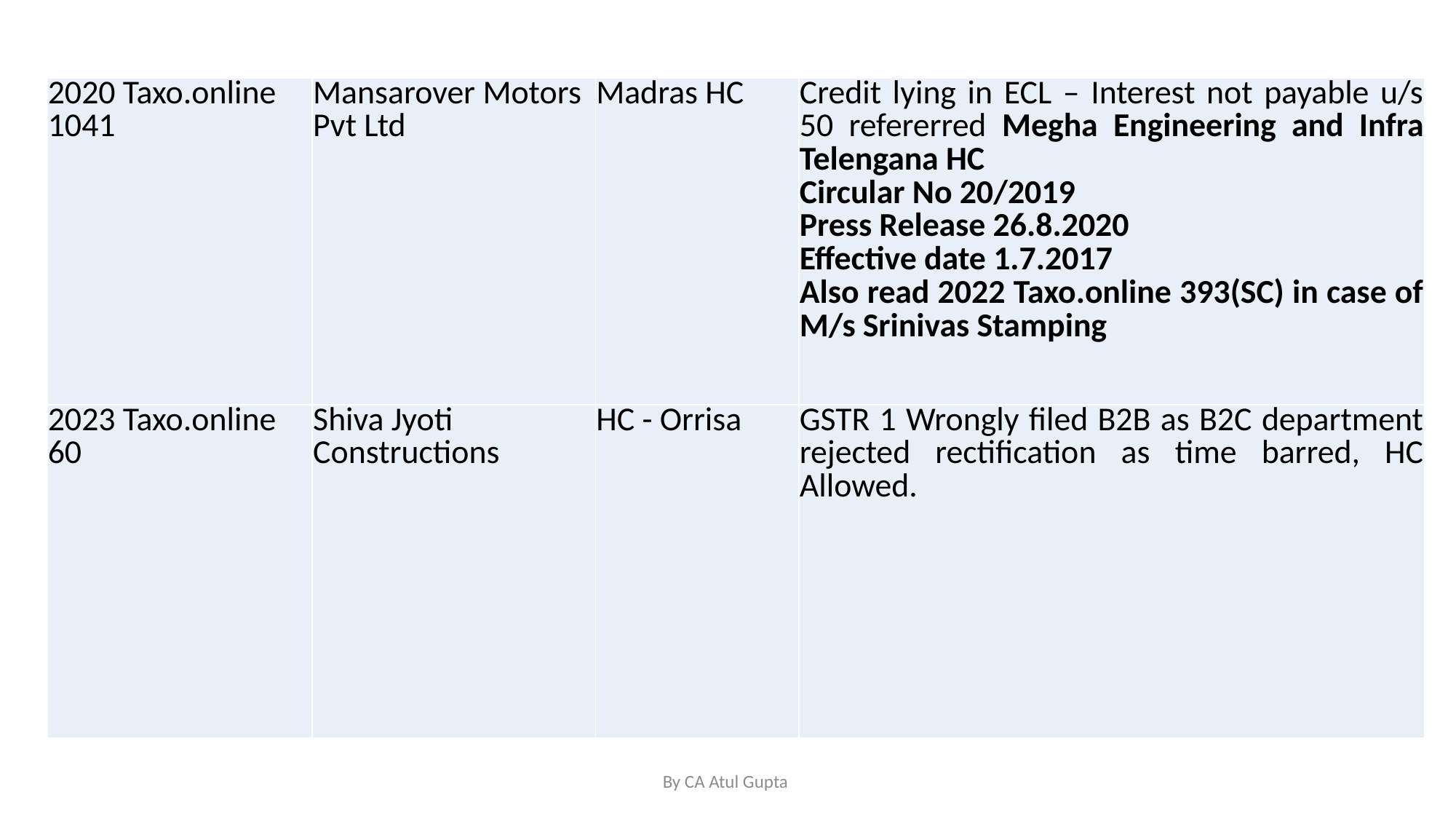

| 2020 Taxo.online 1041 | Mansarover Motors Pvt Ltd | Madras HC | Credit lying in ECL – Interest not payable u/s 50 refererred Megha Engineering and Infra Telengana HC Circular No 20/2019 Press Release 26.8.2020 Effective date 1.7.2017 Also read 2022 Taxo.online 393(SC) in case of M/s Srinivas Stamping |
| --- | --- | --- | --- |
| 2023 Taxo.online 60 | Shiva Jyoti Constructions | HC - Orrisa | GSTR 1 Wrongly filed B2B as B2C department rejected rectification as time barred, HC Allowed. |
By CA Atul Gupta